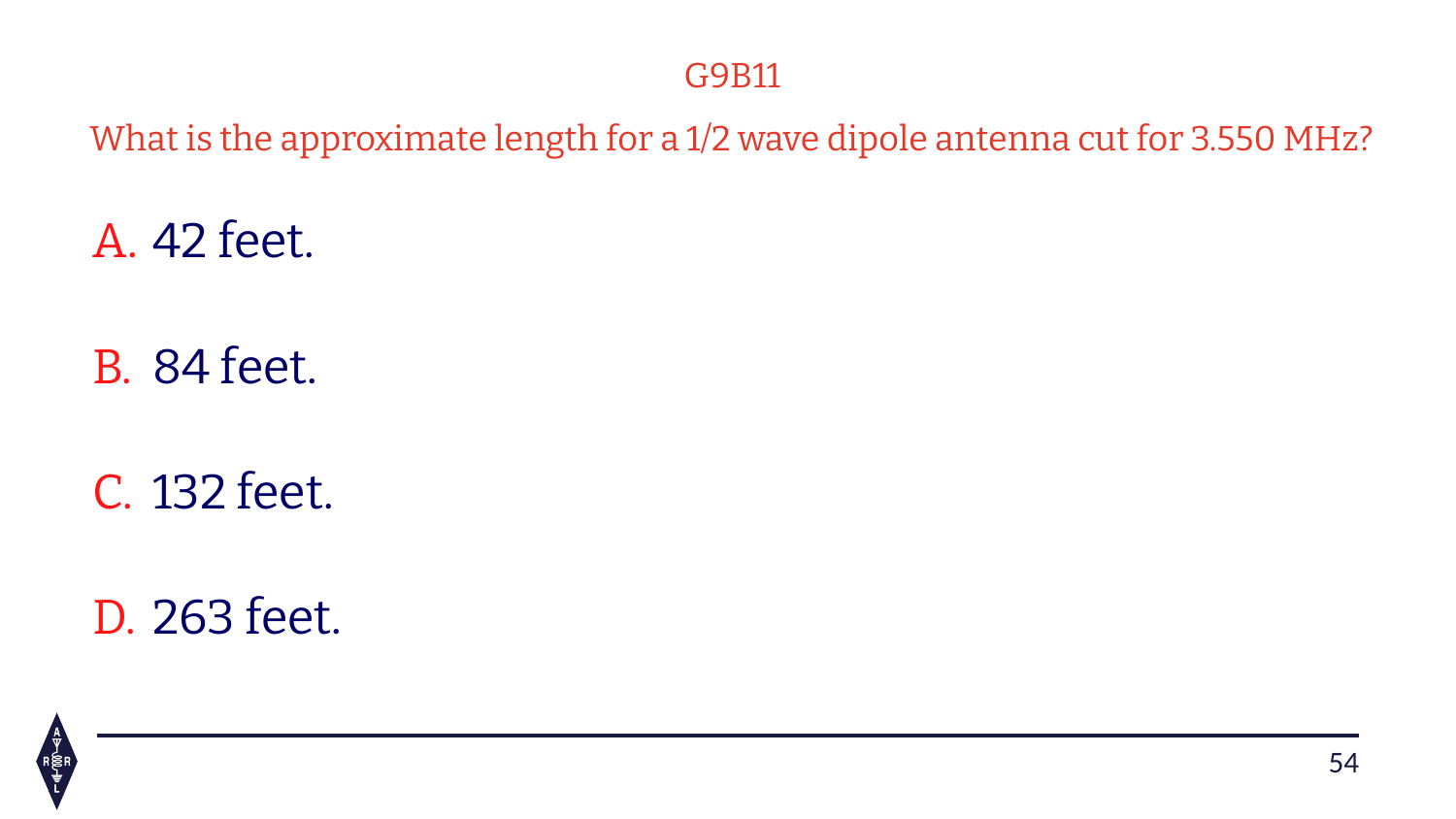

G9B11 	What is the approximate length for a 1/2-wave 				dipole 	antenna cut for 3.550 MHz?
G9B11
What is the approximate length for a 1/2 wave dipole antenna cut for 3.550 MHz?
42 feet.
84 feet.
132 feet.
263 feet.
54